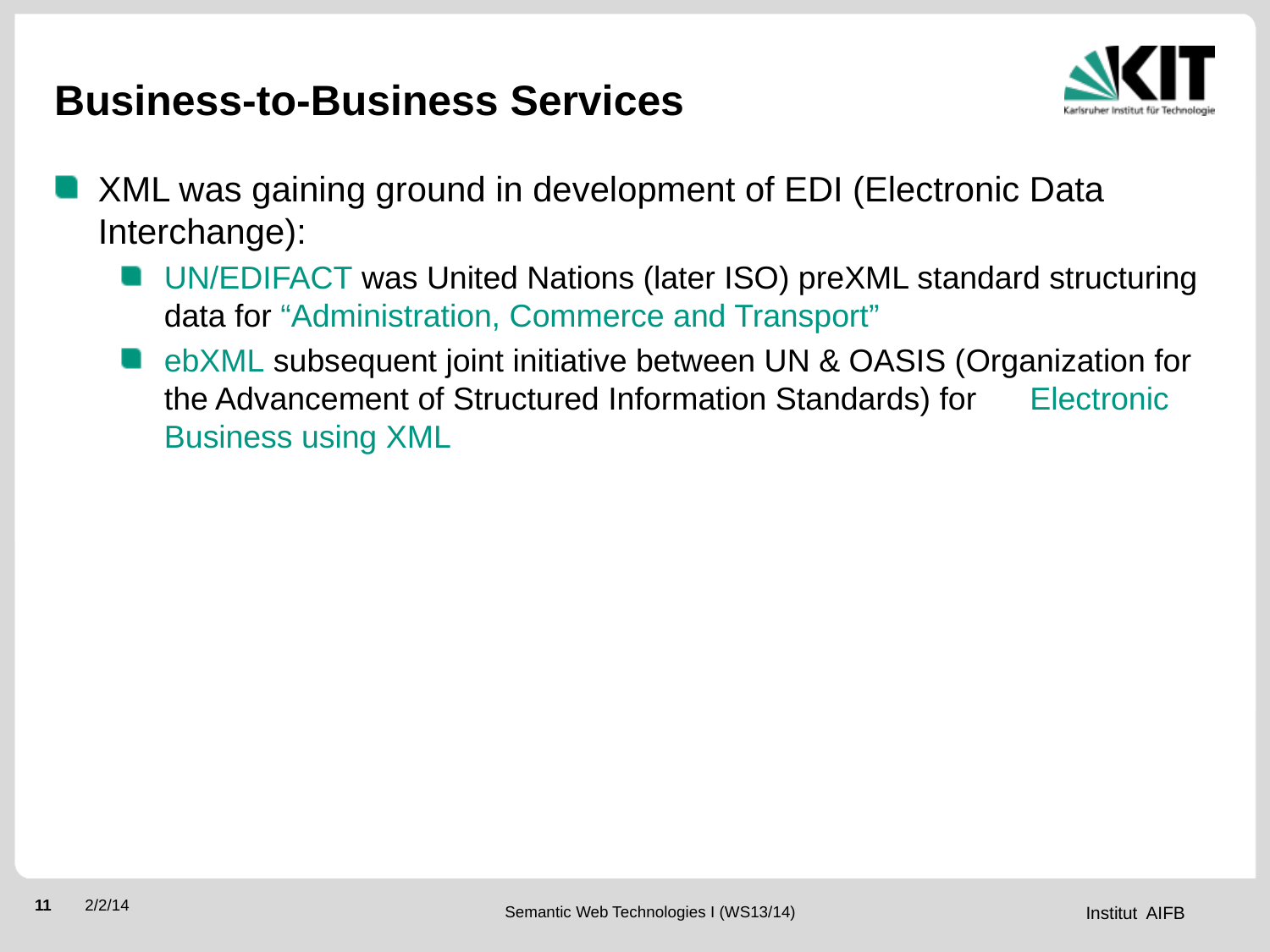

# Business-to-Business Services
XML was gaining ground in development of EDI (Electronic Data Interchange):
UN/EDIFACT was United Nations (later ISO) pre­XML standard structuring data for “Administration, Commerce and Transport”
ebXML subsequent joint initiative between UN & OASIS (Organization for the Advancement of Structured Information Standards) for      Electronic Business using XML